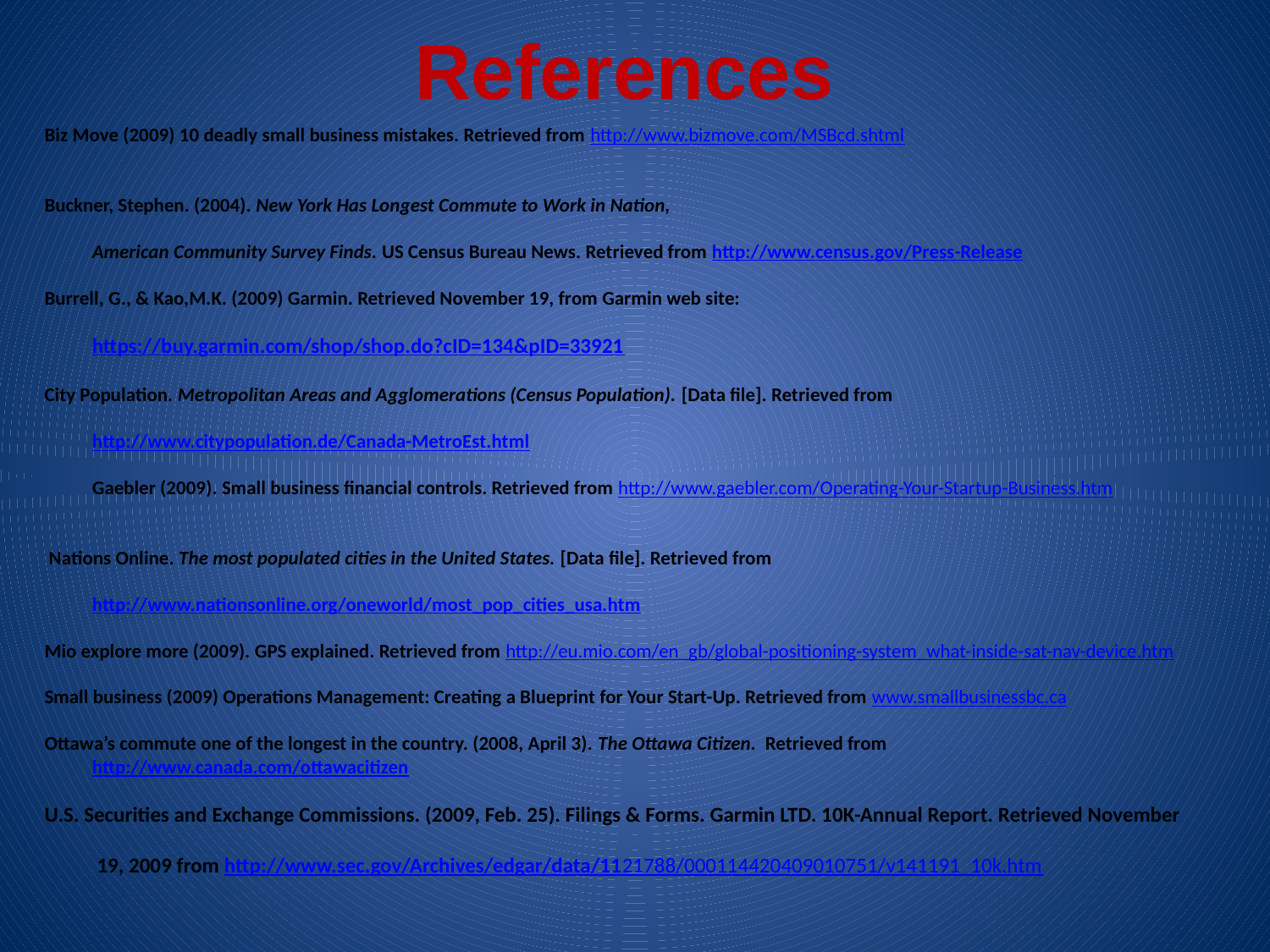

# References
Biz Move (2009) 10 deadly small business mistakes. Retrieved from http://www.bizmove.com/MSBcd.shtml

Buckner, Stephen. (2004). New York Has Longest Commute to Work in Nation,

	American Community Survey Finds. US Census Bureau News. Retrieved from http://www.census.gov/Press-Release

Burrell, G., & Kao,M.K. (2009) Garmin. Retrieved November 19, from Garmin web site:

	https://buy.garmin.com/shop/shop.do?cID=134&pID=33921

City Population. Metropolitan Areas and Agglomerations (Census Population). [Data file]. Retrieved from

	http://www.citypopulation.de/Canada-MetroEst.html

Gaebler (2009). Small business financial controls. Retrieved from http://www.gaebler.com/Operating-Your-Startup-Business.htm

 Nations Online. The most populated cities in the United States. [Data file]. Retrieved from

	http://www.nationsonline.org/oneworld/most_pop_cities_usa.htm

Mio explore more (2009). GPS explained. Retrieved from http://eu.mio.com/en_gb/global-positioning-system_what-inside-sat-nav-device.htm

Small business (2009) Operations Management: Creating a Blueprint for Your Start-Up. Retrieved from www.smallbusinessbc.ca

Ottawa’s commute one of the longest in the country. (2008, April 3). The Ottawa Citizen.  Retrieved from
	http://www.canada.com/ottawacitizen

U.S. Securities and Exchange Commissions. (2009, Feb. 25). Filings & Forms. Garmin LTD. 10K-Annual Report. Retrieved November

	 19, 2009 from http://www.sec.gov/Archives/edgar/data/1121788/000114420409010751/v141	191_10k.htm